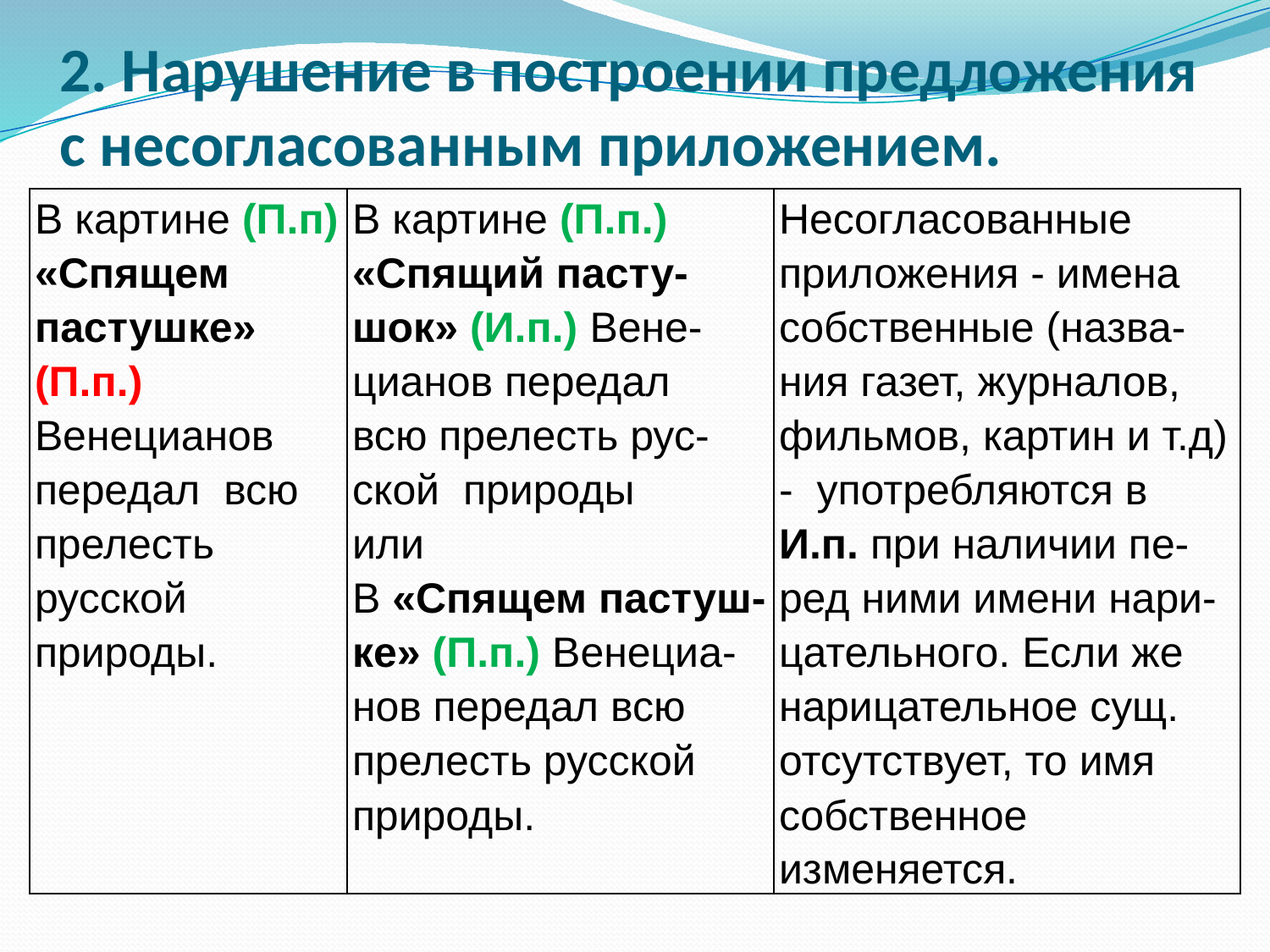

# 2. Нарушение в построении предложения с несогласованным приложением.
| В картине (П.п) «Спящем пастушке» (П.п.) Венецианов передал всю прелесть русской природы. | В картине (П.п.) «Спящий пасту-шок» (И.п.) Вене-цианов передал всю прелесть рус-ской природы или В «Спящем пастуш-ке» (П.п.) Венециа-нов передал всю прелесть русской природы. | Несогласованные приложения - имена собственные (назва-ния газет, журналов, фильмов, картин и т.д) - употребляются в И.п. при наличии пе-ред ними имени нари-цательного. Если же нарицательное сущ. отсутствует, то имя собственное изменяется. |
| --- | --- | --- |